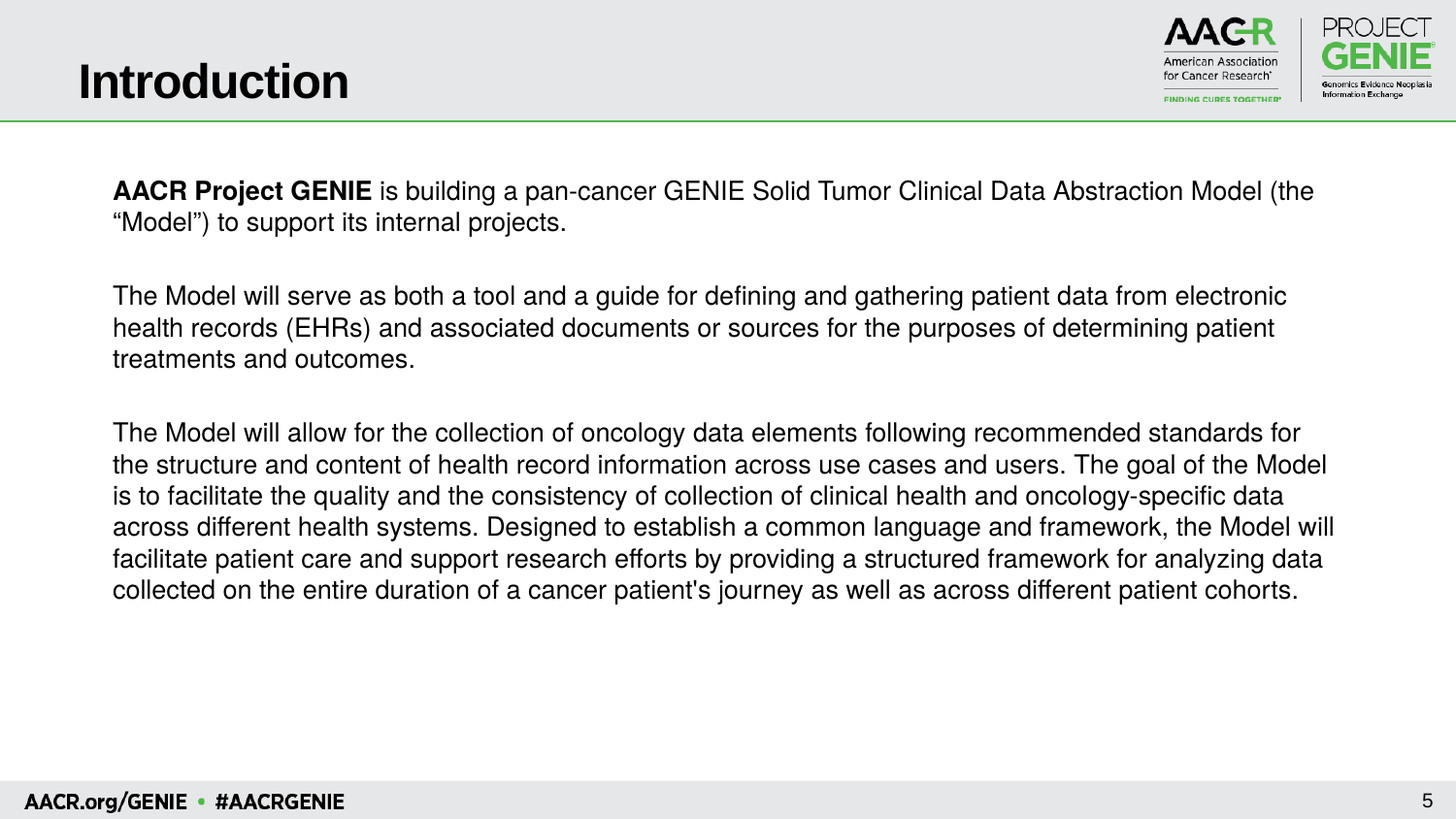

# Introduction
AACR Project GENIE is building a pan-cancer GENIE Solid Tumor Clinical Data Abstraction Model (the “Model”) to support its internal projects.

The Model will serve as both a tool and a guide for defining and gathering patient data from electronic health records (EHRs) and associated documents or sources for the purposes of determining patient treatments and outcomes.

The Model will allow for the collection of oncology data elements following recommended standards for the structure and content of health record information across use cases and users. The goal of the Model is to facilitate the quality and the consistency of collection of clinical health and oncology-specific data across different health systems. Designed to establish a common language and framework, the Model will facilitate patient care and support research efforts by providing a structured framework for analyzing data collected on the entire duration of a cancer patient's journey as well as across different patient cohorts.